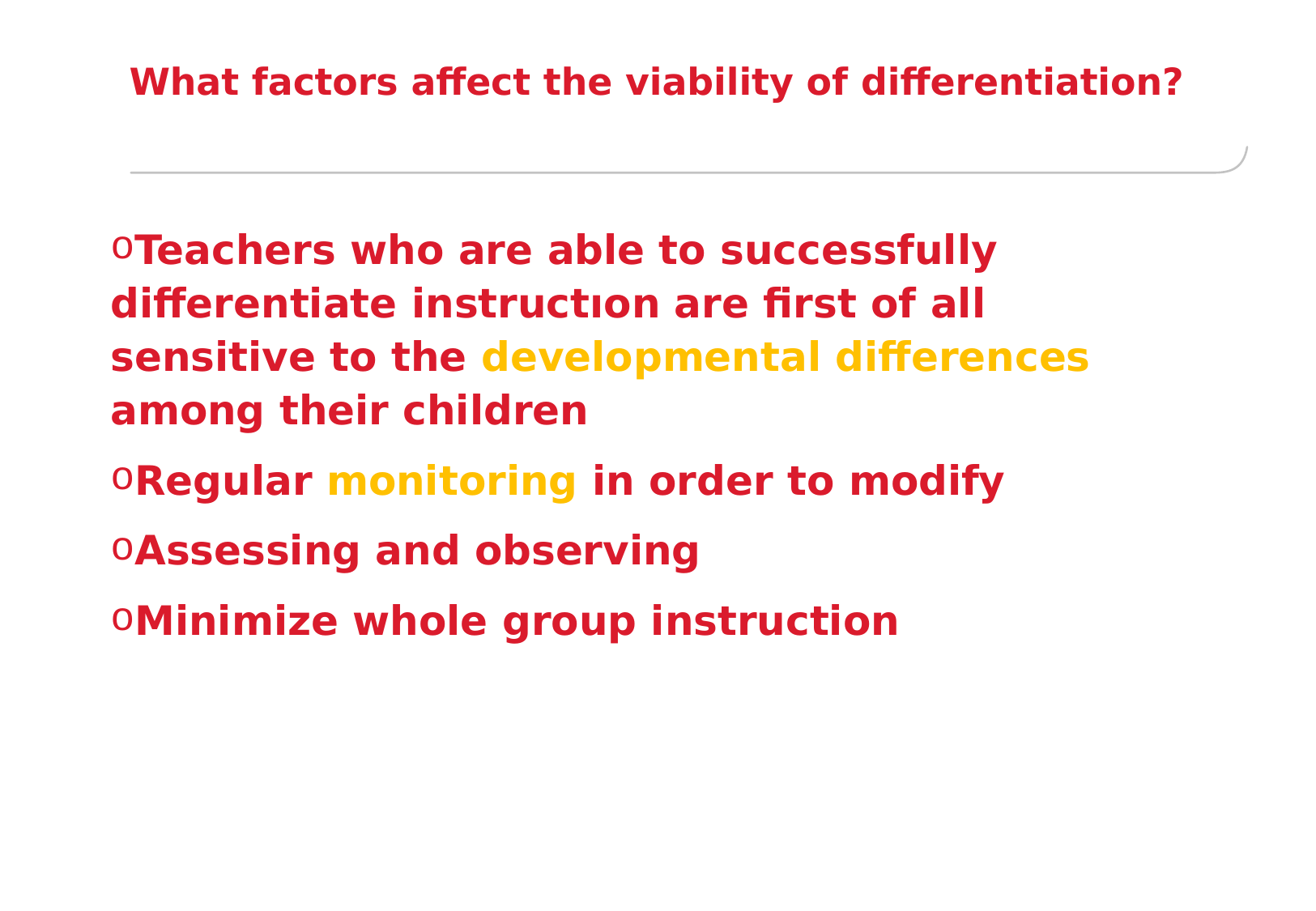

# What factors affect the viability of differentiation?
Teachers who are able to successfully differentiate instructıon are first of all sensitive to the developmental differences among their children
Regular monitoring in order to modify
Assessing and observing
Minimize whole group instruction